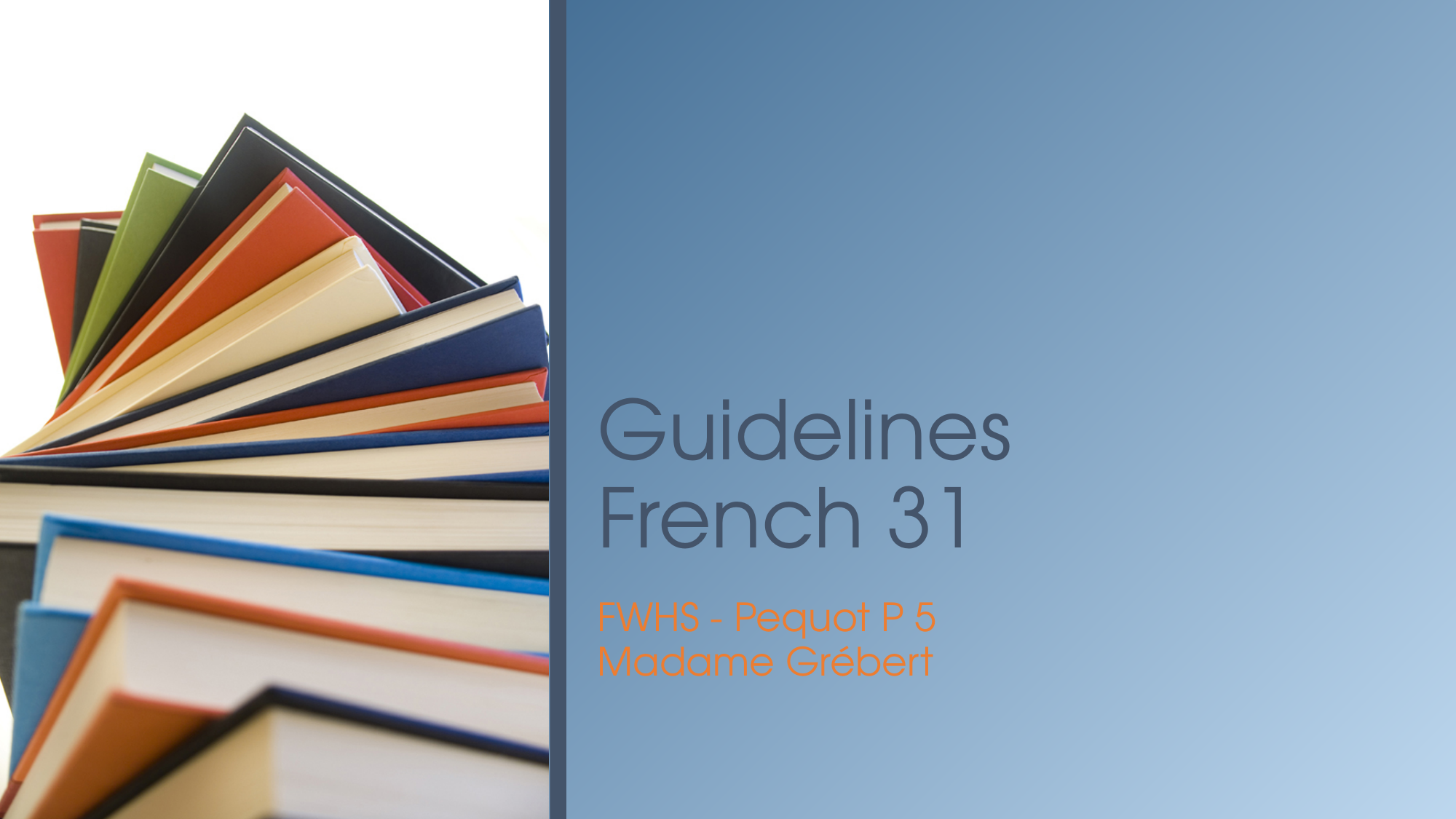

# Guidelines French 31
FWHS - Pequot P 5
Madame Grébert